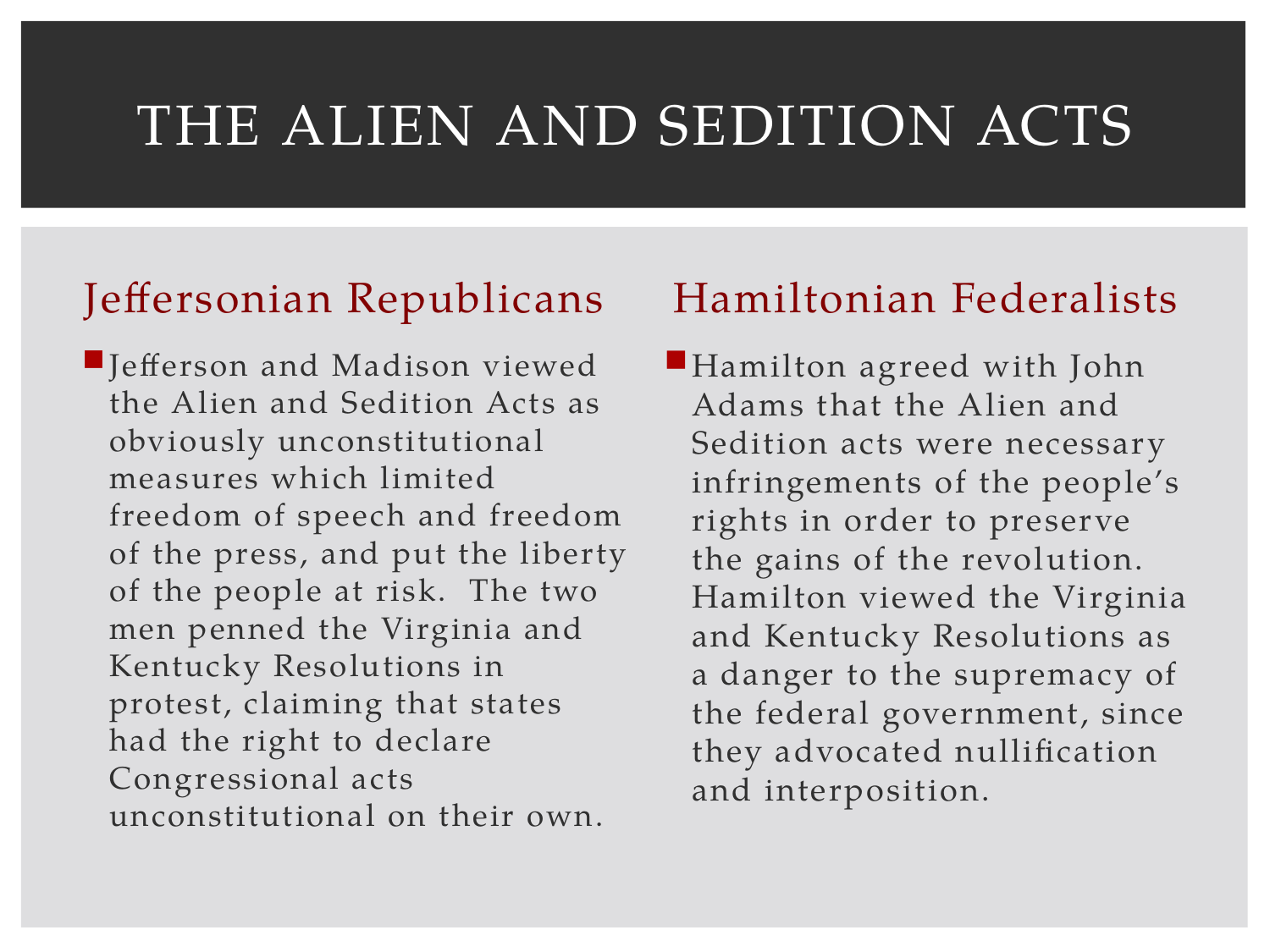

# The Alien and Sedition ACts
Jeffersonian Republicans
Hamiltonian Federalists
Jefferson and Madison viewed the Alien and Sedition Acts as obviously unconstitutional measures which limited freedom of speech and freedom of the press, and put the liberty of the people at risk.  The two men penned the Virginia and Kentucky Resolutions in protest, claiming that states had the right to declare Congressional acts unconstitutional on their own.
Hamilton agreed with John Adams that the Alien and Sedition acts were necessary infringements of the people’s rights in order to preserve the gains of the revolution. Hamilton viewed the Virginia and Kentucky Resolutions as a danger to the supremacy of the federal government, since they advocated nullification and interposition.